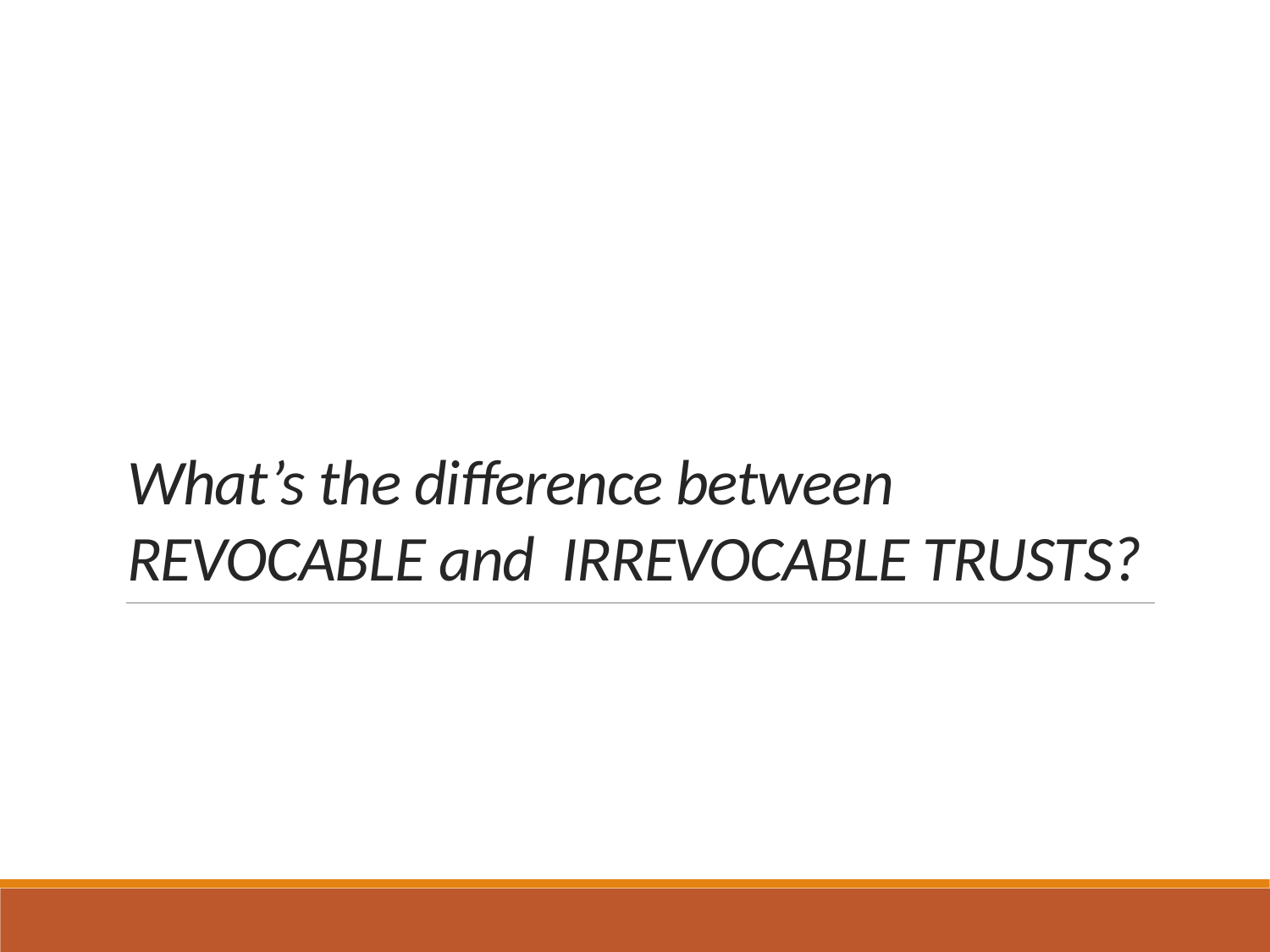

# What’s the difference between REVOCABLE and  IRREVOCABLE TRUSTS?